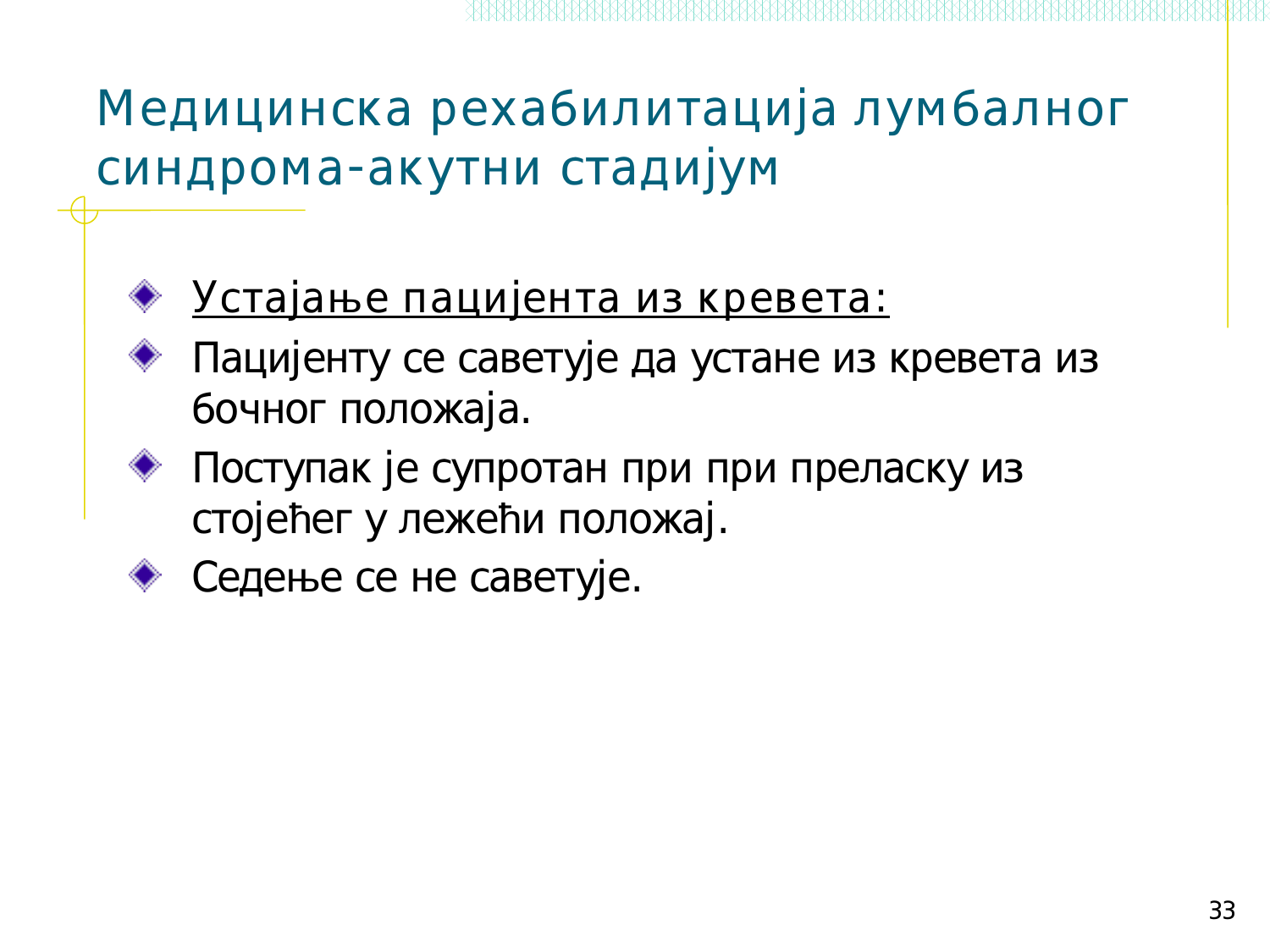

# Медицинска рехабилитација лумбалног синдрома-акутни стадијум
Устајање пацијента из кревета:
Пацијенту се саветује да устане из кревета из бочног положаја.
Поступак је супротан при при преласку из стојећег у лежећи положај.
Седење се не саветује.
33